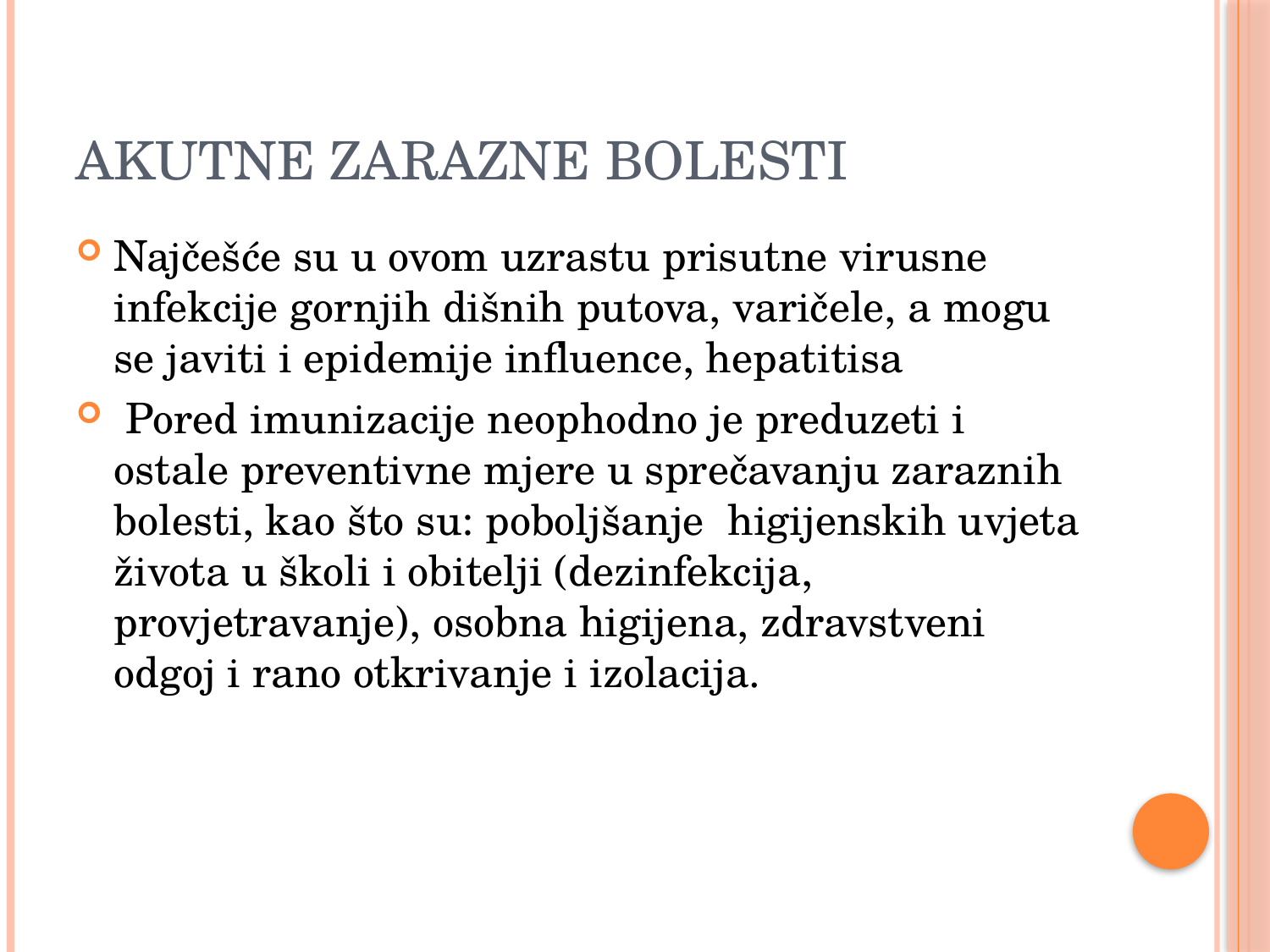

# Akutne zarazne bolesti
Najčešće su u ovom uzrastu prisutne virusne infekcije gornjih dišnih putova, varičele, a mogu se javiti i epidemije influence, hepatitisa
 Pored imunizacije neophodno je preduzeti i ostale preventivne mjere u sprečavanju zaraznih bolesti, kao što su: poboljšanje  higijenskih uvjeta života u školi i obitelji (dezinfekcija, provjetravanje), osobna higijena, zdravstveni odgoj i rano otkrivanje i izolacija.